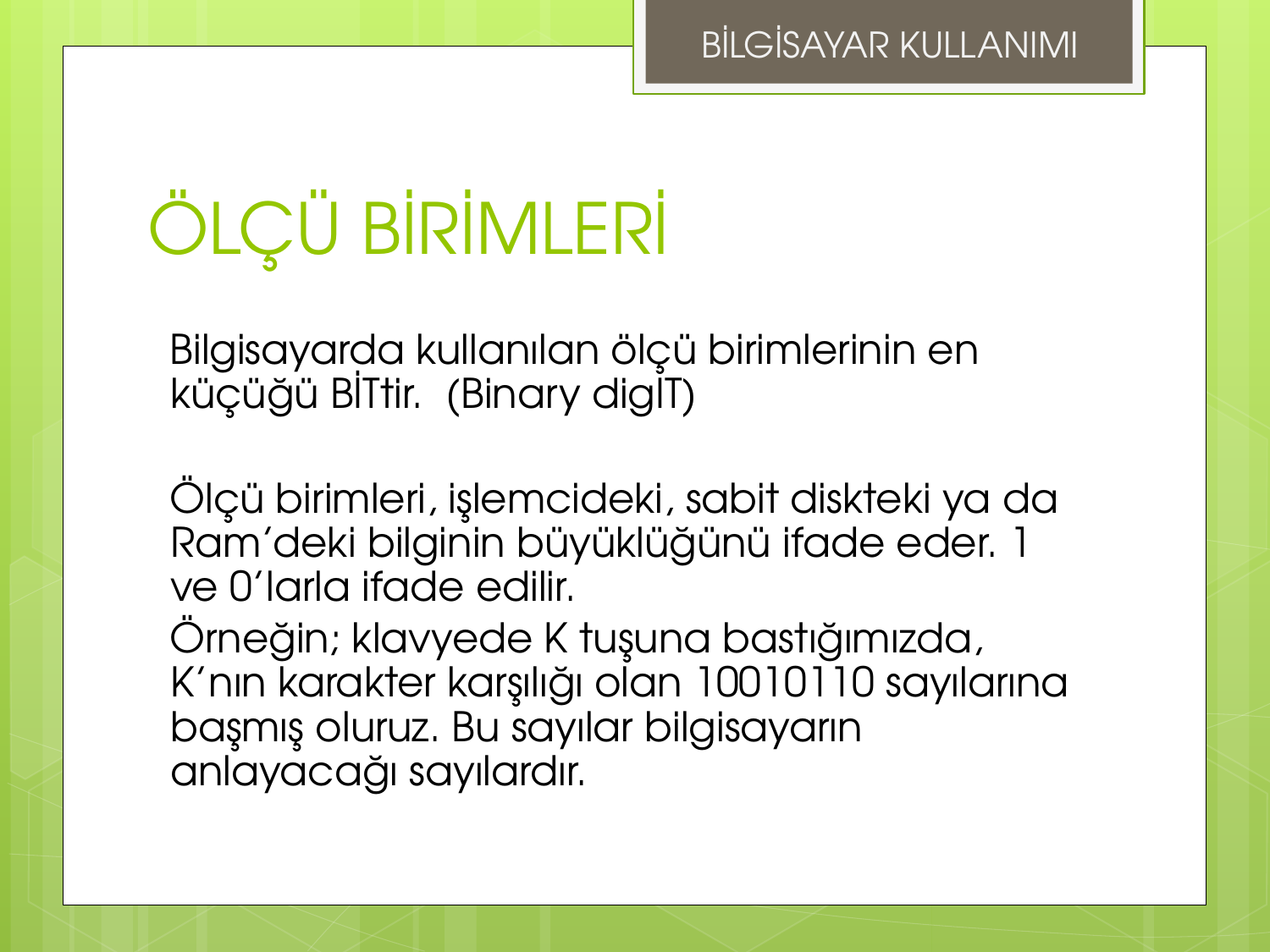

BİLGİSAYAR KULLANIMI
# ÖLÇÜ BİRİMLERİ
   Bilgisayarda kullanılan ölçü birimlerinin en küçüğü BİTtir.  (Binary digIT)

   Ölçü birimleri, işlemcideki, sabit diskteki ya da Ram’deki bilginin büyüklüğünü ifade eder. 1 ve 0’larla ifade edilir.
   Örneğin; klavyede K tuşuna bastığımızda, K’nın karakter karşılığı olan 10010110 sayılarına başmış oluruz. Bu sayılar bilgisayarın anlayacağı sayılardır.